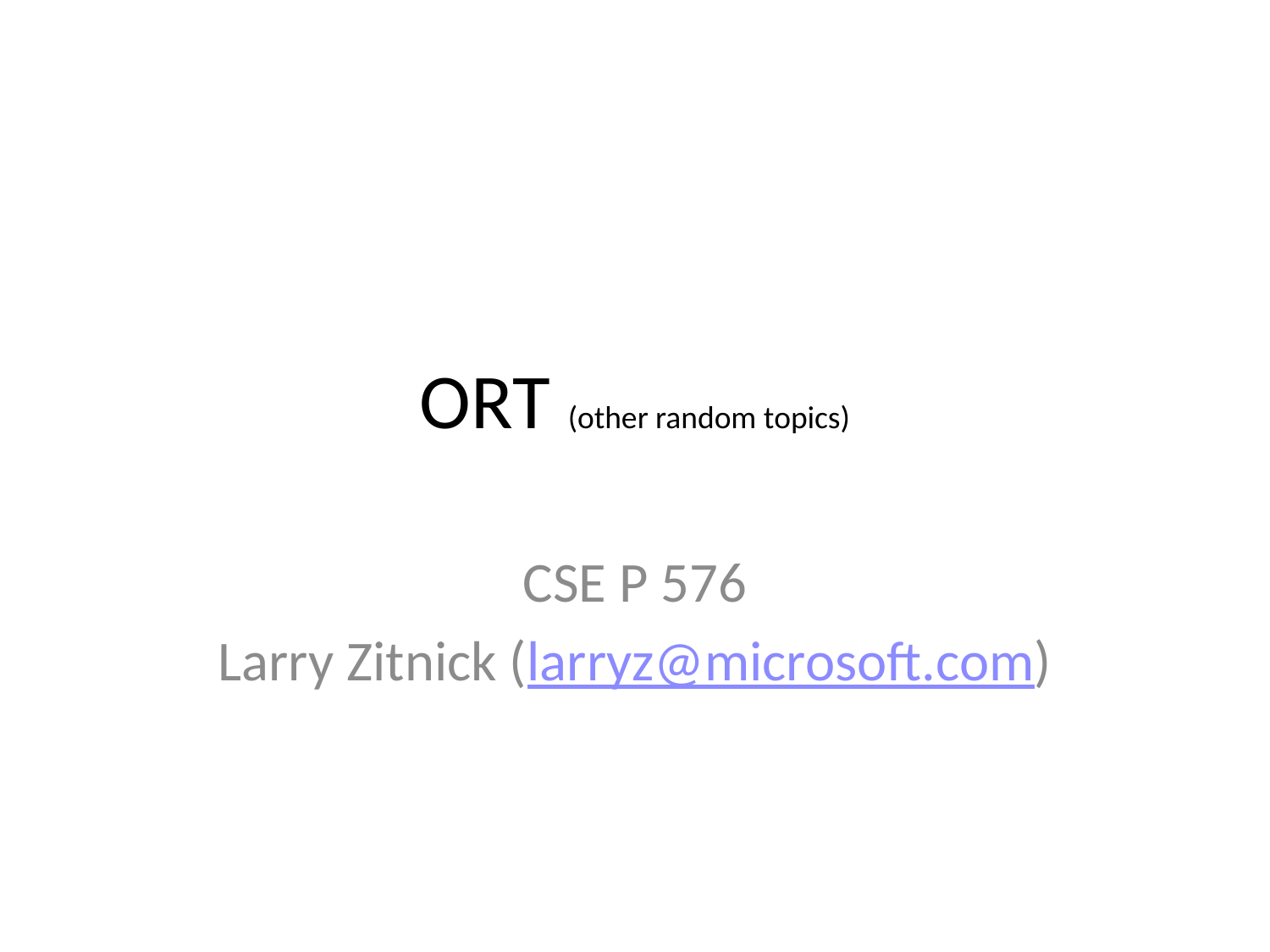

# ORT (other random topics)
CSE P 576
Larry Zitnick (larryz@microsoft.com)